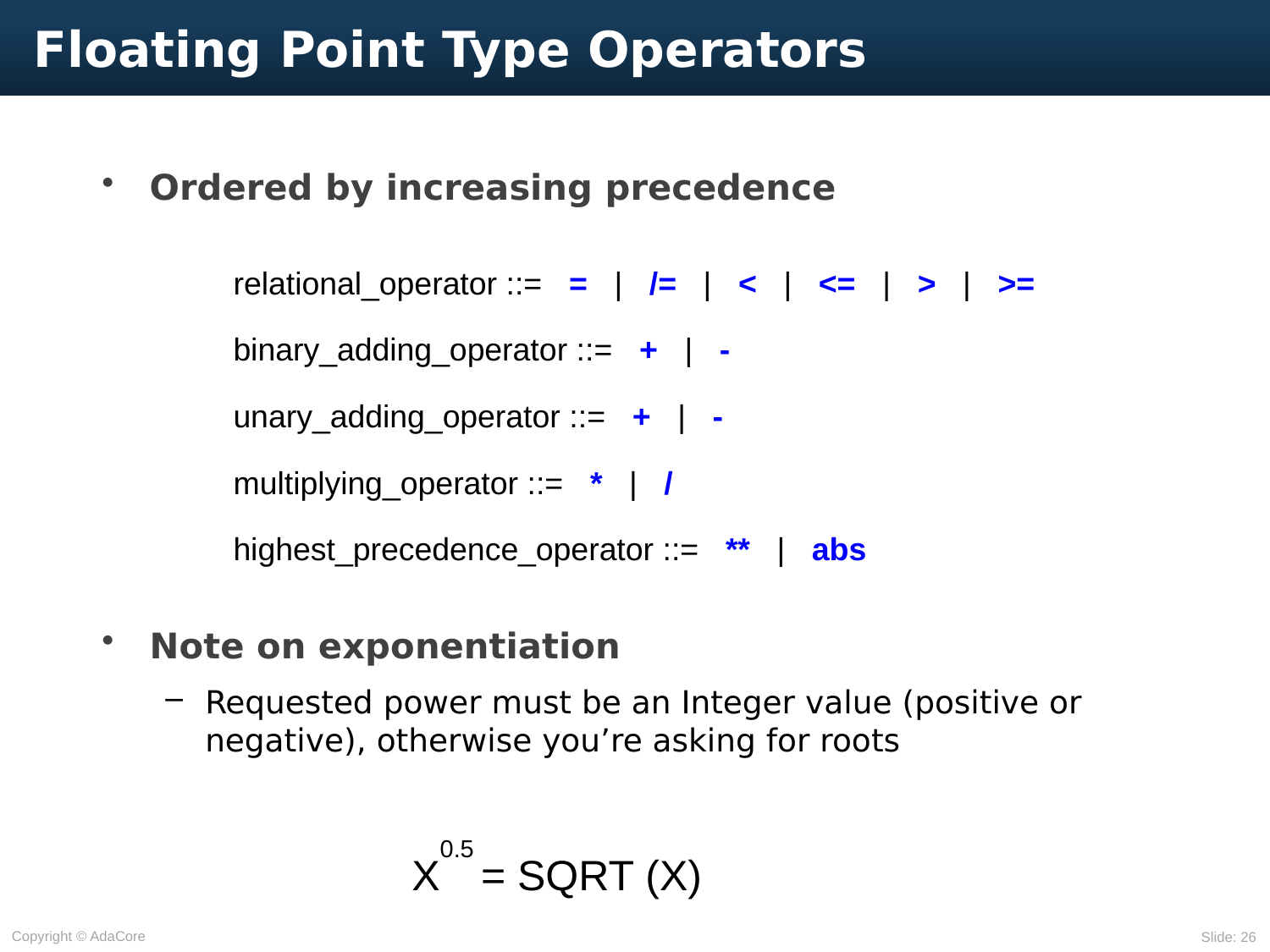

# Floating Point Type Operators
Ordered by increasing precedence

Note on exponentiation
Requested power must be an Integer value (positive or negative), otherwise you’re asking for roots
relational_operator ::=   =   |   /=   |   <   |   <=   |   >   |   >=
binary_adding_operator ::=   +   |   -
unary_adding_operator ::=   +   |   -
multiplying_operator ::=   *   |   /
highest_precedence_operator ::=   **   |   abs
X0.5 = SQRT (X)